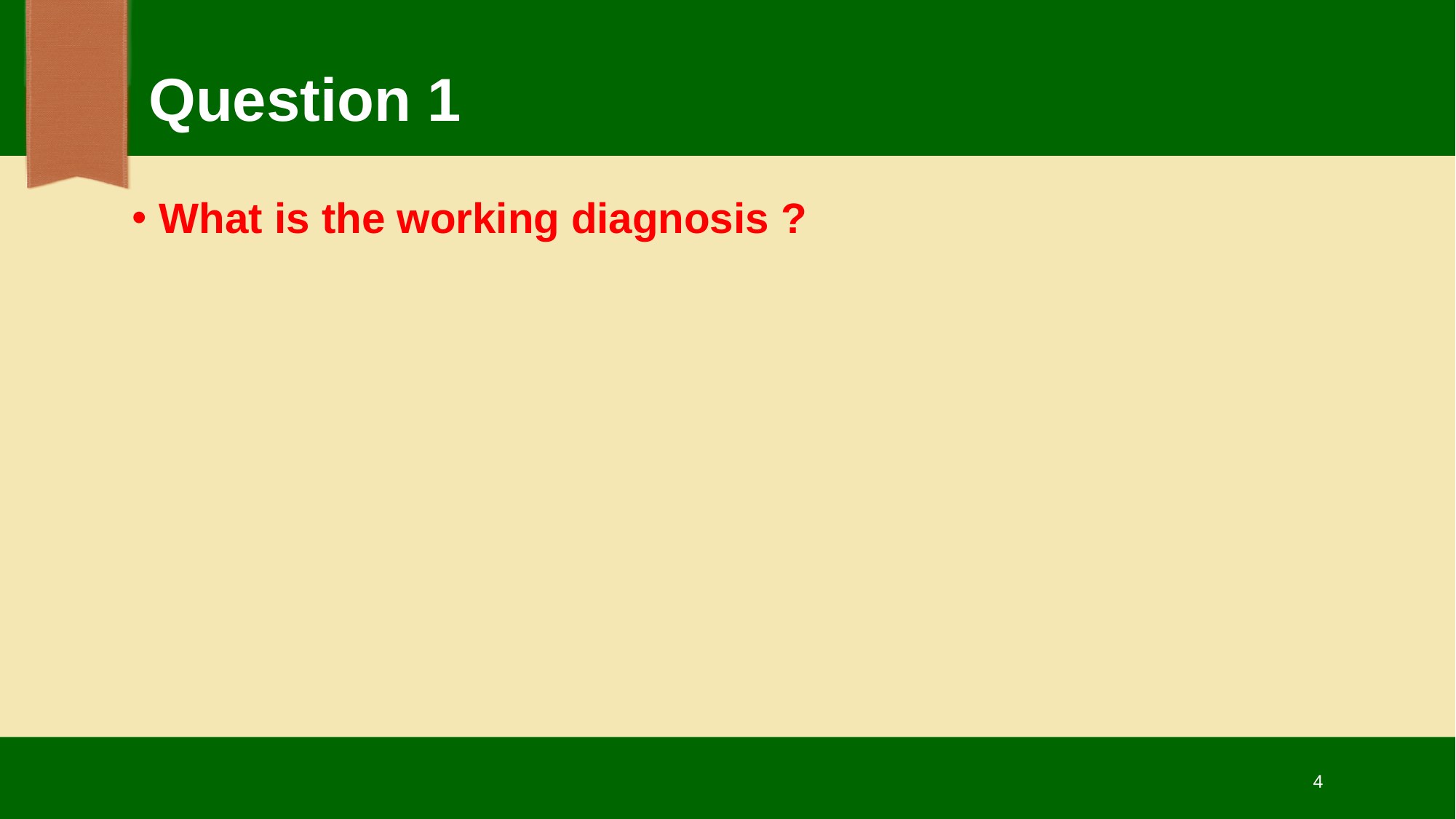

# Question 1
What is the working diagnosis ?

4